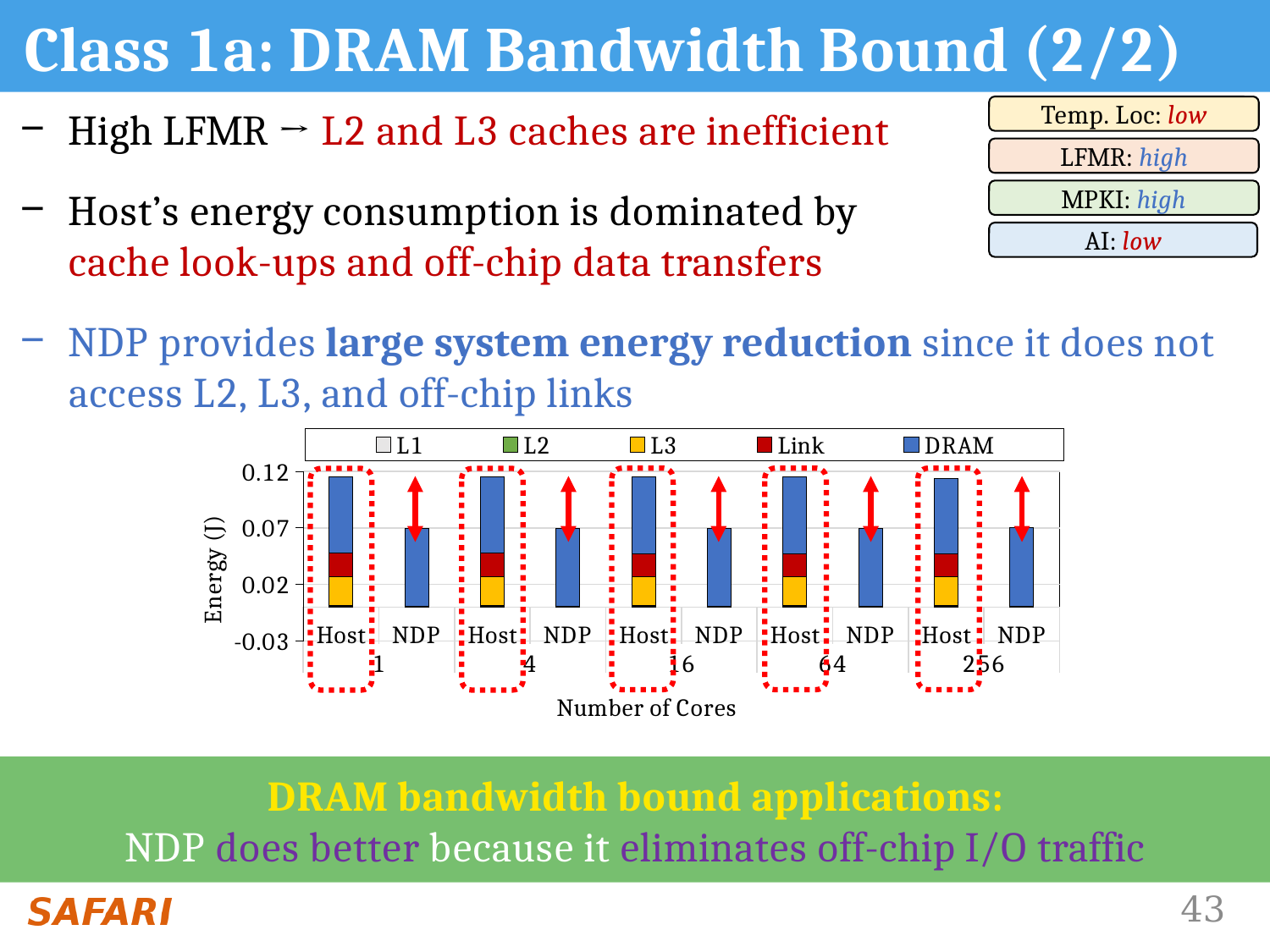

# Class 1a: DRAM Bandwidth Bound (2/2)
Temp. Loc: low
LFMR: high
MPKI: high
AI: low
High LFMR → L2 and L3 caches are inefficient

Host’s energy consumption is dominated by
cache look-ups and off-chip data transfers
NDP provides large system energy reduction since it does not access L2, L3, and off-chip links

### Chart

| Category | L1 | L2 | L3 | Link | DRAM |
|---|---|---|---|---|---|
| Host | 0.000447944 | 0.0012550859 | 0.0254527354 | 0.0203454935 | 0.0678183117 |
| NDP | 0.000447944 | 0.0 | 0.0 | 0.0 | 0.0691150438 |
| Host | 0.0004479176 | 0.0012550169 | 0.0254491174 | 0.0203407734 | 0.0678025779 |
| NDP | 0.0004478595 | 0.0 | 0.0 | 0.0 | 0.0691019418 |
| Host | 0.0004475973 | 0.0012541384 | 0.0254314525 | 0.0203265592 | 0.0677551974 |
| NDP | 0.0004477815 | 0.0 | 0.0 | 0.0 | 0.0690897664 |
| Host | 0.0004466966 | 0.0012518602 | 0.0253858664 | 0.0202871393 | 0.0676237978 |
| NDP | 0.0004470169 | 0.0 | 0.0 | 0.0 | 0.0689710694 |
| Host | 0.0004421419 | 0.0012395374 | 0.0251493697 | 0.0201042355 | 0.0670141184 |
| NDP | 0.0004531686 | 0.0 | 0.0 | 0.0 | 0.0699250954 |

DRAM bandwidth bound applications:
NDP does better because it eliminates off-chip I/O traffic
43